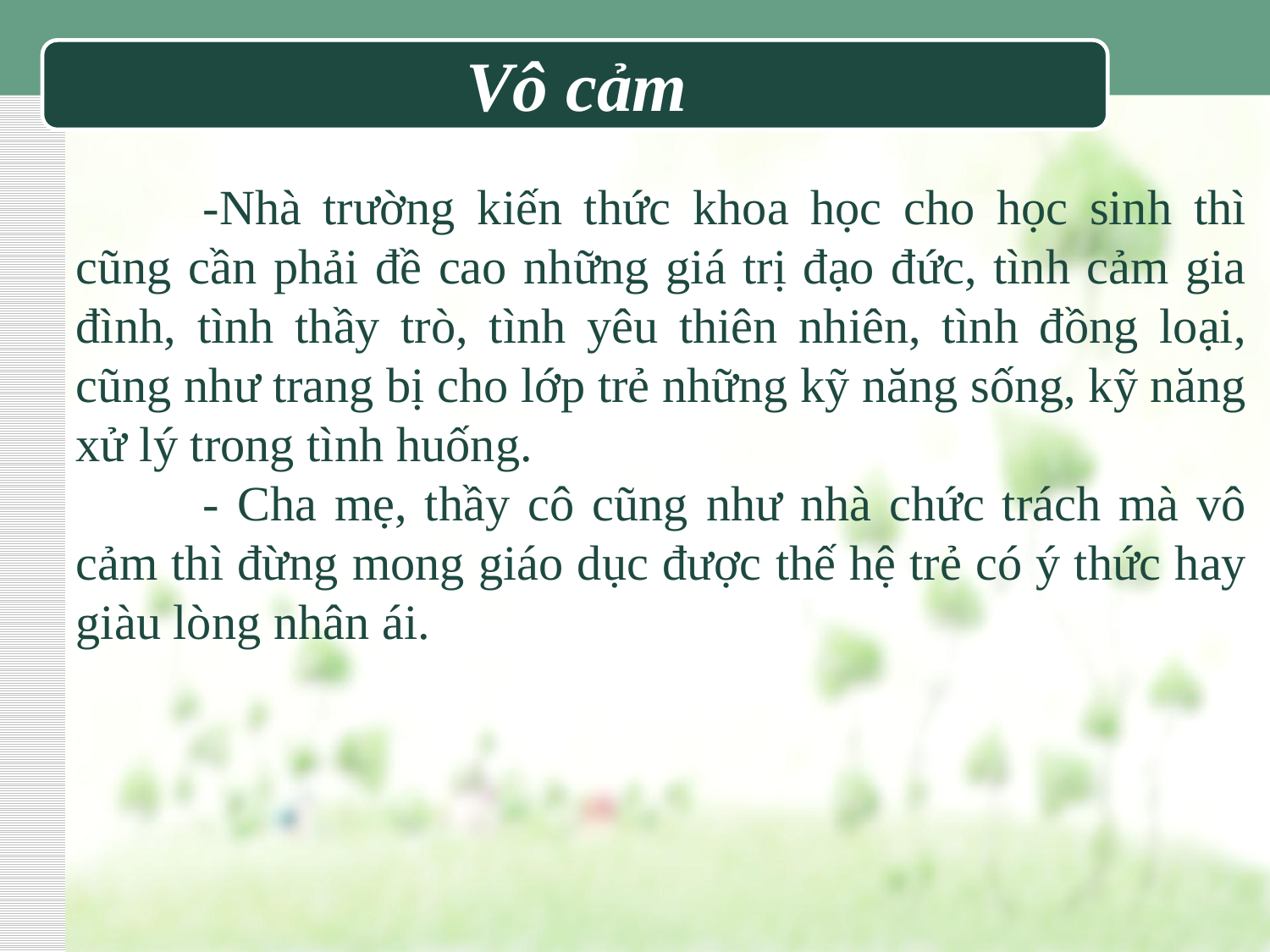

# Vô cảm
	-Nhà trường kiến thức khoa học cho học sinh thì cũng cần phải đề cao những giá trị đạo đức, tình cảm gia đình, tình thầy trò, tình yêu thiên nhiên, tình đồng loại, cũng như trang bị cho lớp trẻ những kỹ năng sống, kỹ năng xử lý trong tình huống.
	- Cha mẹ, thầy cô cũng như nhà chức trách mà vô cảm thì đừng mong giáo dục được thế hệ trẻ có ý thức hay giàu lòng nhân ái.